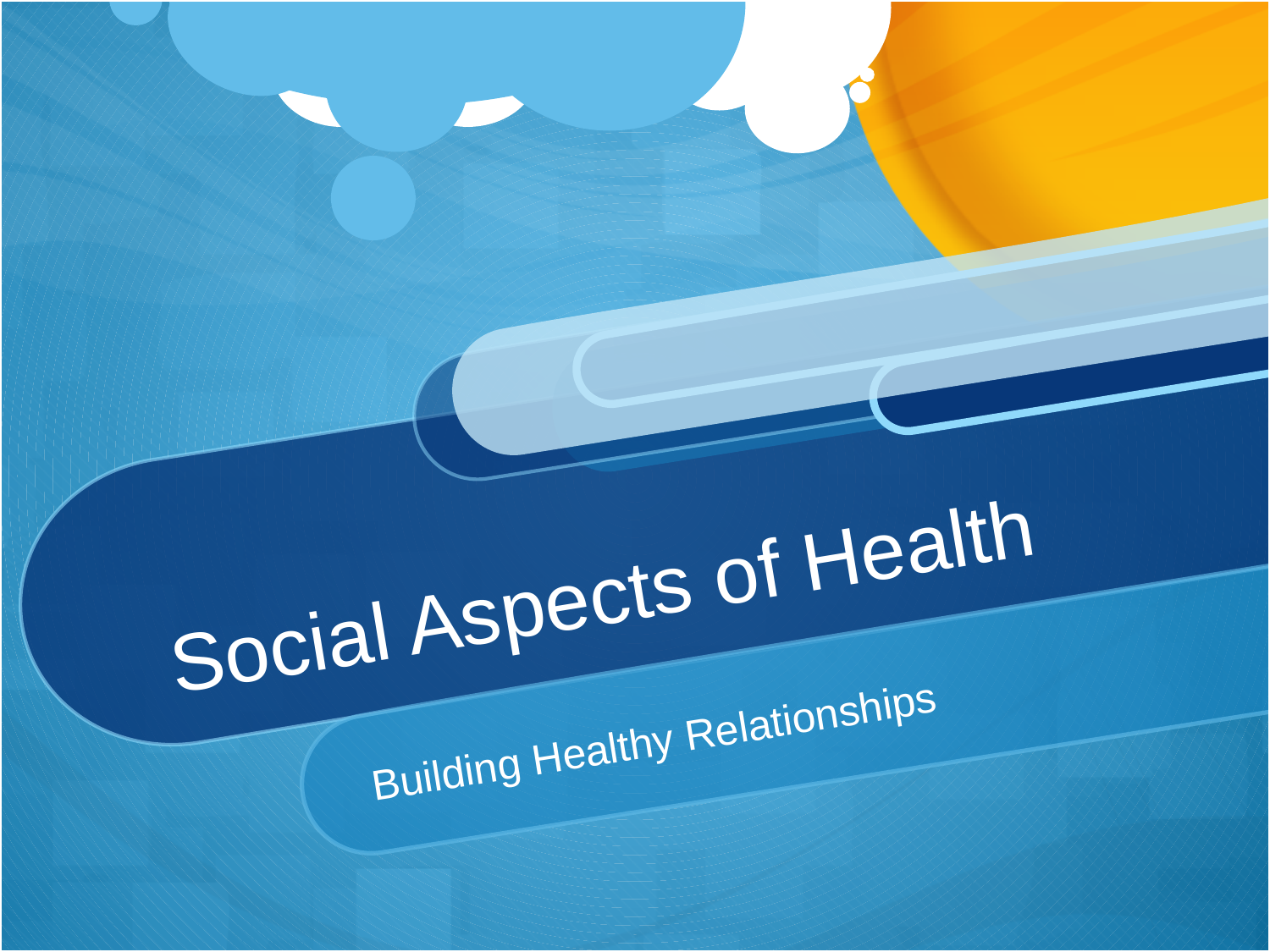

# Social Aspects of Health
Building Healthy Relationships